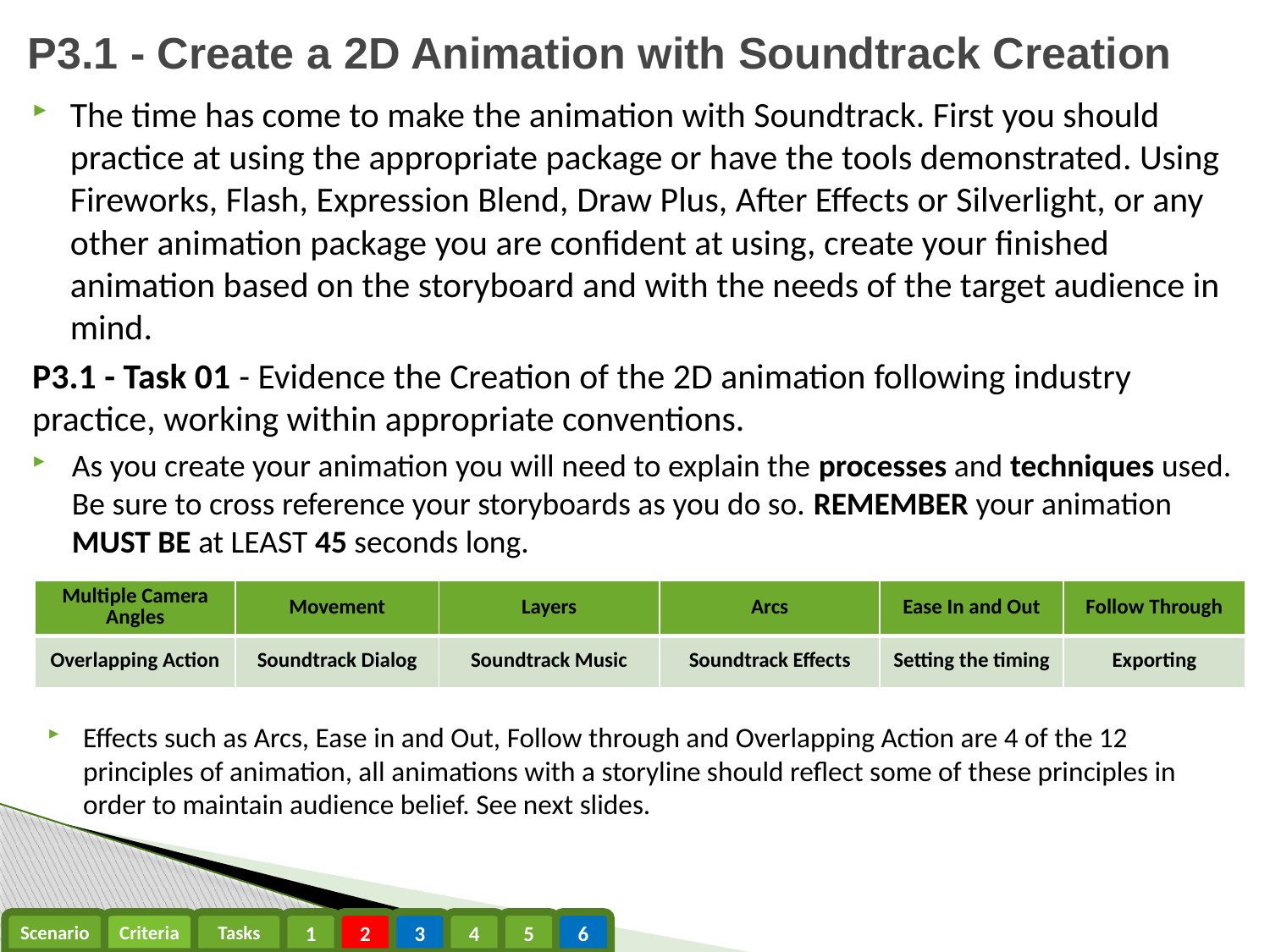

P3.1 - Create a 2D Animation with Soundtrack Creation
The time has come to make the animation with Soundtrack. First you should practice at using the appropriate package or have the tools demonstrated. Using Fireworks, Flash, Expression Blend, Draw Plus, After Effects or Silverlight, or any other animation package you are confident at using, create your finished animation based on the storyboard and with the needs of the target audience in mind.
P3.1 - Task 01 - Evidence the Creation of the 2D animation following industry practice, working within appropriate conventions.
As you create your animation you will need to explain the processes and techniques used. Be sure to cross reference your storyboards as you do so. REMEMBER your animation MUST BE at LEAST 45 seconds long.

Effects such as Arcs, Ease in and Out, Follow through and Overlapping Action are 4 of the 12 principles of animation, all animations with a storyline should reflect some of these principles in order to maintain audience belief. See next slides.

| Multiple Camera Angles | Movement | Layers | Arcs | Ease In and Out | Follow Through |
| --- | --- | --- | --- | --- | --- |
| Overlapping Action | Soundtrack Dialog | Soundtrack Music | Soundtrack Effects | Setting the timing | Exporting |